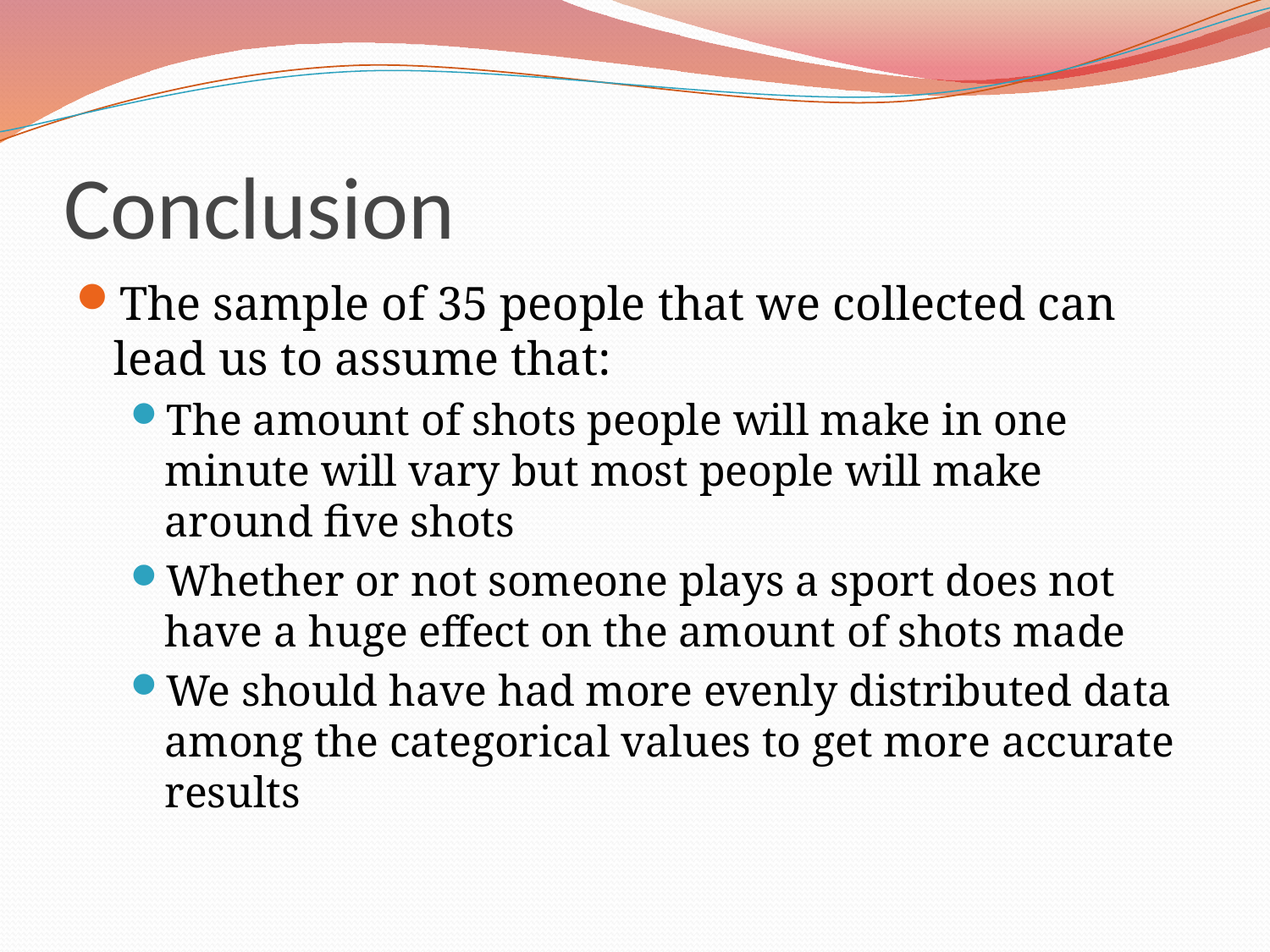

# Conclusion
The sample of 35 people that we collected can lead us to assume that:
The amount of shots people will make in one minute will vary but most people will make around five shots
Whether or not someone plays a sport does not have a huge effect on the amount of shots made
We should have had more evenly distributed data among the categorical values to get more accurate results